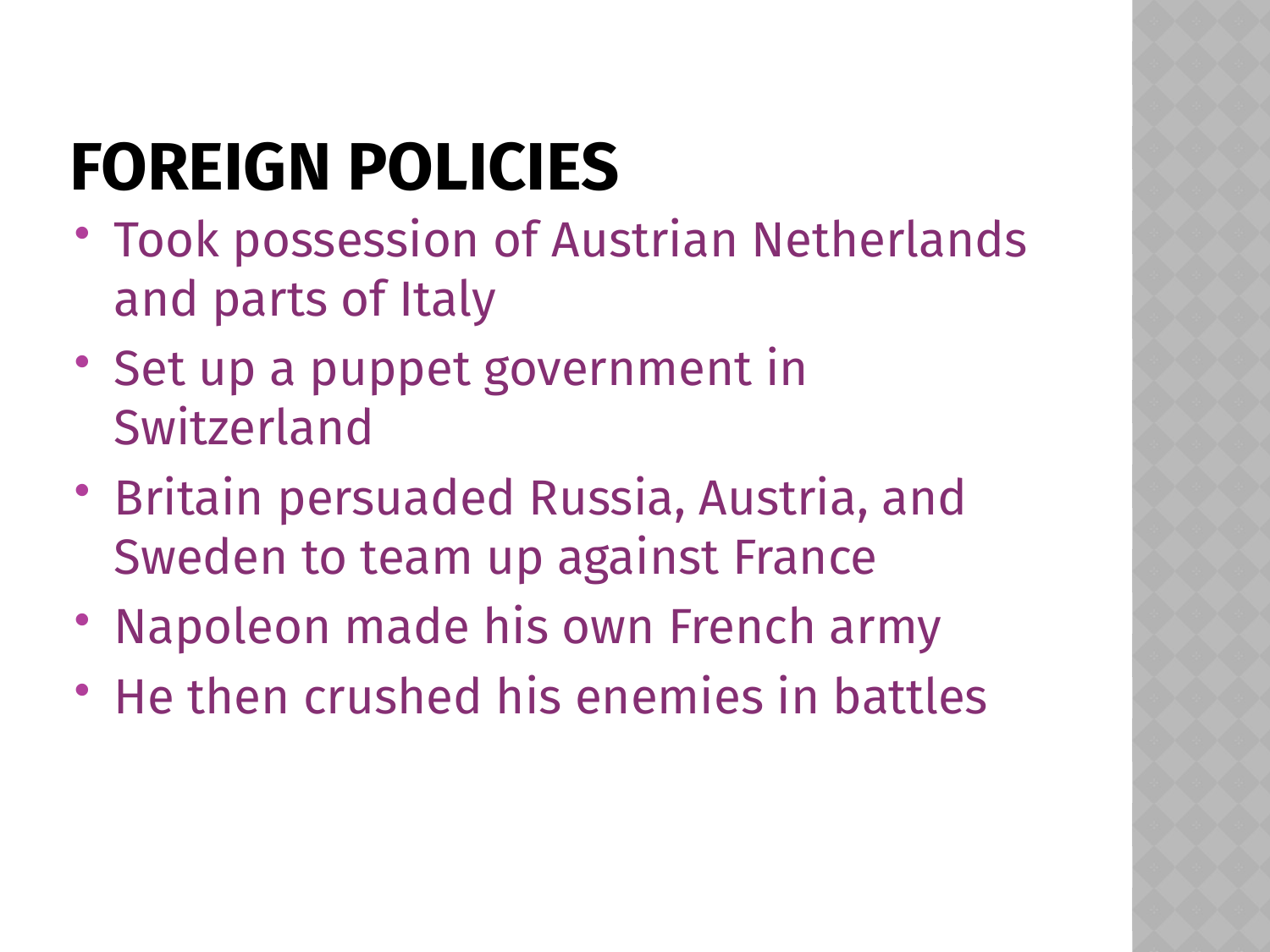

# Foreign Policies
Took possession of Austrian Netherlands and parts of Italy
Set up a puppet government in Switzerland
Britain persuaded Russia, Austria, and Sweden to team up against France
Napoleon made his own French army
He then crushed his enemies in battles